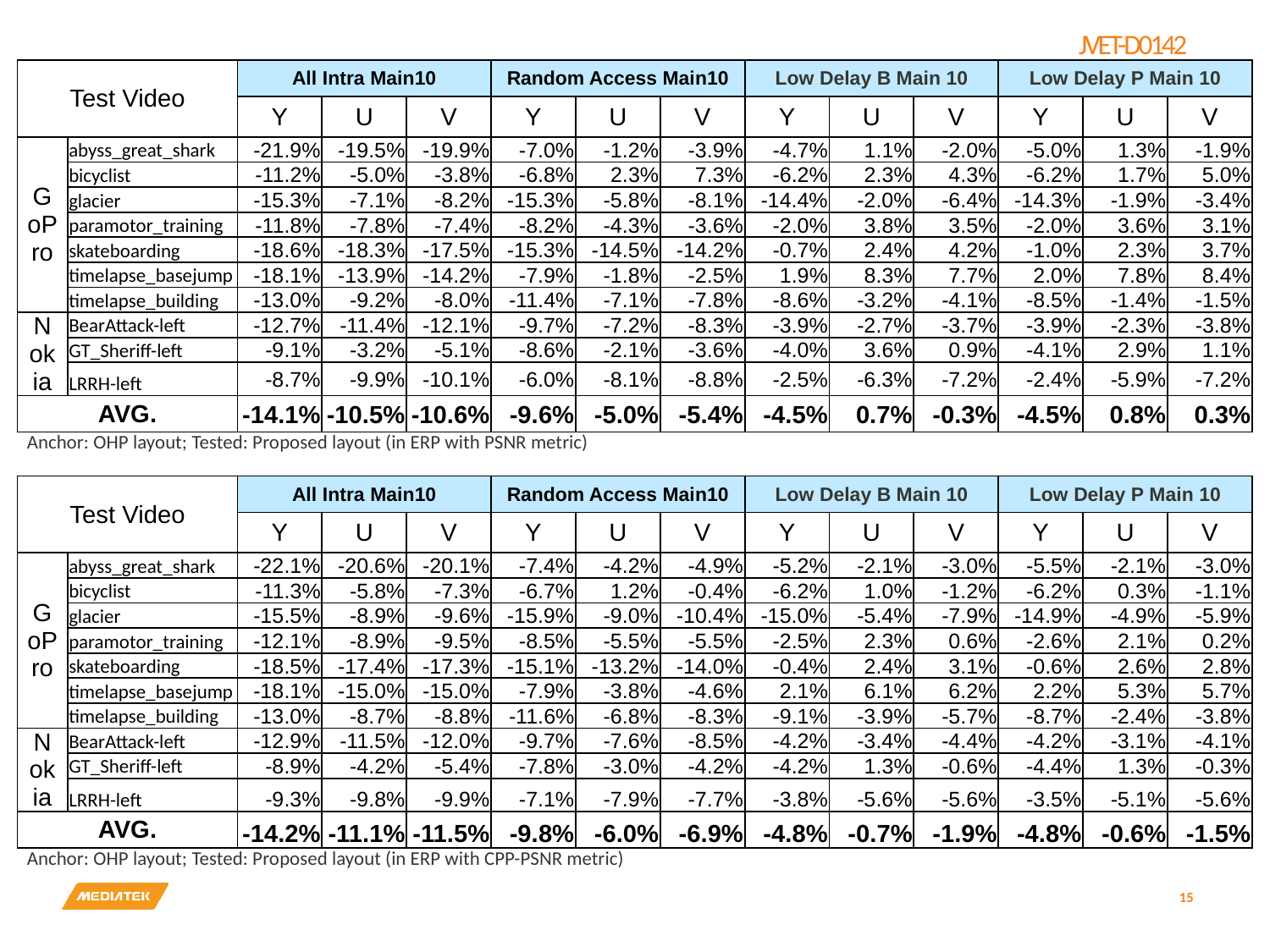

| Test Video |  | All Intra Main10 |  |  | Random Access Main10 |  |  | Low Delay B Main 10 |  |  | Low Delay P Main 10 |  |  |
| --- | --- | --- | --- | --- | --- | --- | --- | --- | --- | --- | --- | --- | --- |
|  |  | Y | U | V | Y | U | V | Y | U | V | Y | U | V |
| GoPro | abyss\_great\_shark | -21.9% | -19.5% | -19.9% | -7.0% | -1.2% | -3.9% | -4.7% | 1.1% | -2.0% | -5.0% | 1.3% | -1.9% |
|  | bicyclist | -11.2% | -5.0% | -3.8% | -6.8% | 2.3% | 7.3% | -6.2% | 2.3% | 4.3% | -6.2% | 1.7% | 5.0% |
|  | glacier | -15.3% | -7.1% | -8.2% | -15.3% | -5.8% | -8.1% | -14.4% | -2.0% | -6.4% | -14.3% | -1.9% | -3.4% |
|  | paramotor\_training | -11.8% | -7.8% | -7.4% | -8.2% | -4.3% | -3.6% | -2.0% | 3.8% | 3.5% | -2.0% | 3.6% | 3.1% |
|  | skateboarding | -18.6% | -18.3% | -17.5% | -15.3% | -14.5% | -14.2% | -0.7% | 2.4% | 4.2% | -1.0% | 2.3% | 3.7% |
|  | timelapse\_basejump | -18.1% | -13.9% | -14.2% | -7.9% | -1.8% | -2.5% | 1.9% | 8.3% | 7.7% | 2.0% | 7.8% | 8.4% |
|  | timelapse\_building | -13.0% | -9.2% | -8.0% | -11.4% | -7.1% | -7.8% | -8.6% | -3.2% | -4.1% | -8.5% | -1.4% | -1.5% |
| Nokia | BearAttack-left | -12.7% | -11.4% | -12.1% | -9.7% | -7.2% | -8.3% | -3.9% | -2.7% | -3.7% | -3.9% | -2.3% | -3.8% |
|  | GT\_Sheriff-left | -9.1% | -3.2% | -5.1% | -8.6% | -2.1% | -3.6% | -4.0% | 3.6% | 0.9% | -4.1% | 2.9% | 1.1% |
|  | LRRH-left | -8.7% | -9.9% | -10.1% | -6.0% | -8.1% | -8.8% | -2.5% | -6.3% | -7.2% | -2.4% | -5.9% | -7.2% |
| AVG. |  | -14.1% | -10.5% | -10.6% | -9.6% | -5.0% | -5.4% | -4.5% | 0.7% | -0.3% | -4.5% | 0.8% | 0.3% |
| Anchor: OHP layout; Tested: Proposed layout (in ERP with PSNR metric) |  |  |  |  |  |  |  |  |  |  |  |  |  |
#
| Test Video |  | All Intra Main10 |  |  | Random Access Main10 |  |  | Low Delay B Main 10 |  |  | Low Delay P Main 10 |  |  |
| --- | --- | --- | --- | --- | --- | --- | --- | --- | --- | --- | --- | --- | --- |
|  |  | Y | U | V | Y | U | V | Y | U | V | Y | U | V |
| GoPro | abyss\_great\_shark | -22.1% | -20.6% | -20.1% | -7.4% | -4.2% | -4.9% | -5.2% | -2.1% | -3.0% | -5.5% | -2.1% | -3.0% |
|  | bicyclist | -11.3% | -5.8% | -7.3% | -6.7% | 1.2% | -0.4% | -6.2% | 1.0% | -1.2% | -6.2% | 0.3% | -1.1% |
|  | glacier | -15.5% | -8.9% | -9.6% | -15.9% | -9.0% | -10.4% | -15.0% | -5.4% | -7.9% | -14.9% | -4.9% | -5.9% |
|  | paramotor\_training | -12.1% | -8.9% | -9.5% | -8.5% | -5.5% | -5.5% | -2.5% | 2.3% | 0.6% | -2.6% | 2.1% | 0.2% |
|  | skateboarding | -18.5% | -17.4% | -17.3% | -15.1% | -13.2% | -14.0% | -0.4% | 2.4% | 3.1% | -0.6% | 2.6% | 2.8% |
|  | timelapse\_basejump | -18.1% | -15.0% | -15.0% | -7.9% | -3.8% | -4.6% | 2.1% | 6.1% | 6.2% | 2.2% | 5.3% | 5.7% |
|  | timelapse\_building | -13.0% | -8.7% | -8.8% | -11.6% | -6.8% | -8.3% | -9.1% | -3.9% | -5.7% | -8.7% | -2.4% | -3.8% |
| Nokia | BearAttack-left | -12.9% | -11.5% | -12.0% | -9.7% | -7.6% | -8.5% | -4.2% | -3.4% | -4.4% | -4.2% | -3.1% | -4.1% |
|  | GT\_Sheriff-left | -8.9% | -4.2% | -5.4% | -7.8% | -3.0% | -4.2% | -4.2% | 1.3% | -0.6% | -4.4% | 1.3% | -0.3% |
|  | LRRH-left | -9.3% | -9.8% | -9.9% | -7.1% | -7.9% | -7.7% | -3.8% | -5.6% | -5.6% | -3.5% | -5.1% | -5.6% |
| AVG. |  | -14.2% | -11.1% | -11.5% | -9.8% | -6.0% | -6.9% | -4.8% | -0.7% | -1.9% | -4.8% | -0.6% | -1.5% |
| Anchor: OHP layout; Tested: Proposed layout (in ERP with CPP-PSNR metric) |  |  |  |  |  |  |  |  |  |  |  |  |  |
15